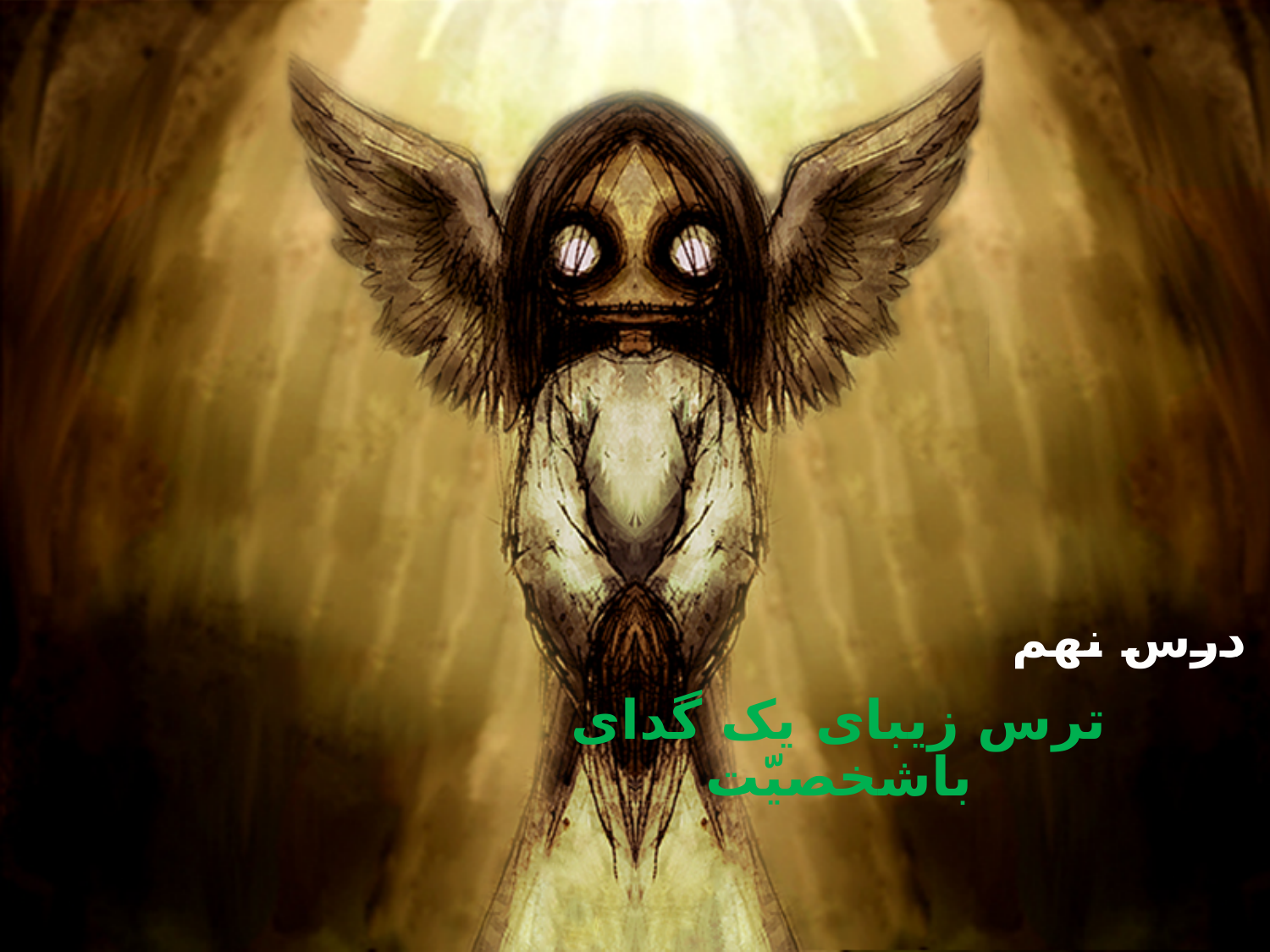

درس نهم
ترس زیبای یک گدای باشخصیّت